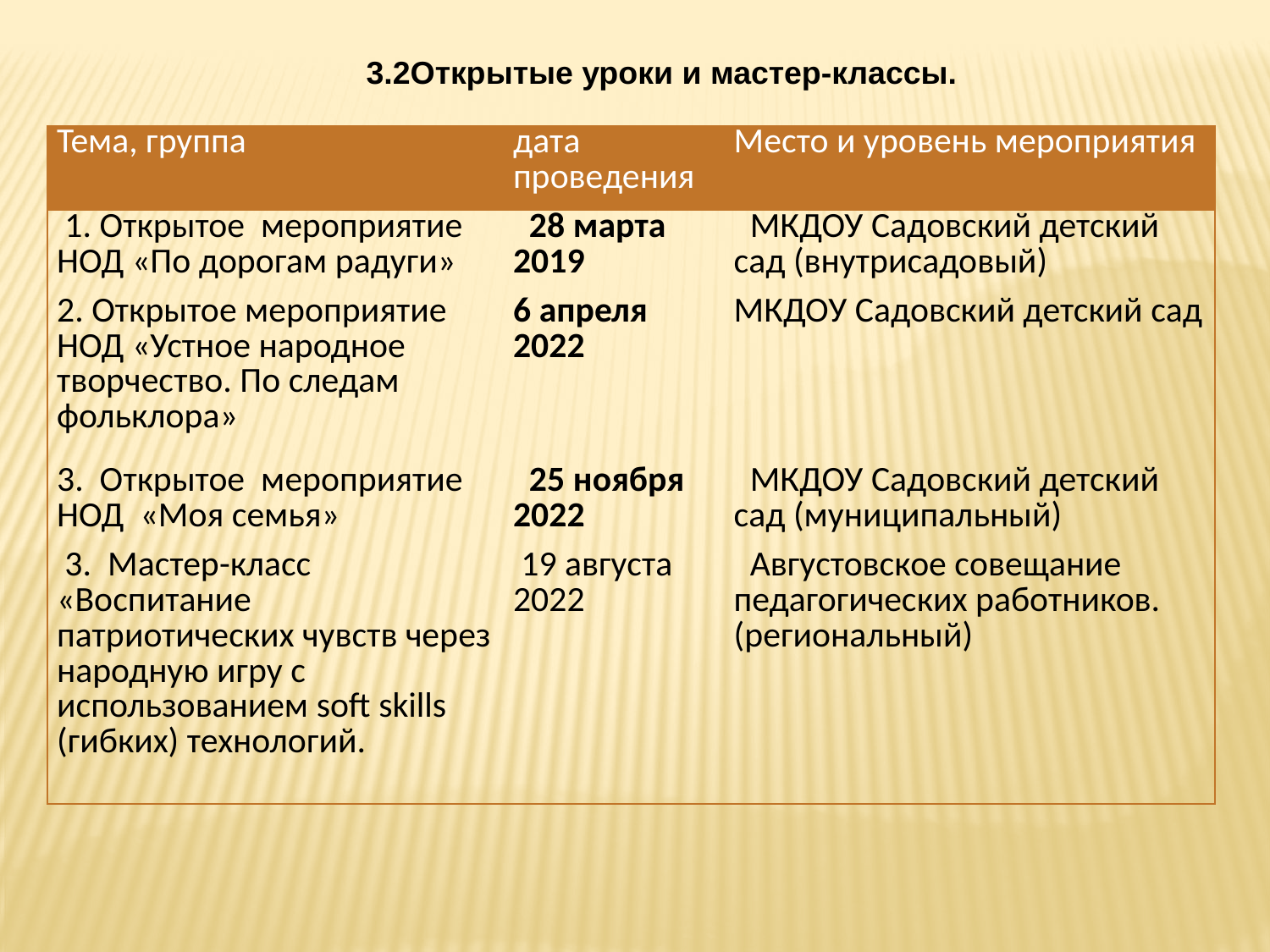

3.2Открытые уроки и мастер-классы.
| Тема, группа | дата проведения | Место и уровень мероприятия |
| --- | --- | --- |
| 1. Открытое мероприятие НОД «По дорогам радуги» | 28 марта 2019 | МКДОУ Садовский детский сад (внутрисадовый) |
| 2. Открытое мероприятие НОД «Устное народное творчество. По следам фольклора» | 6 апреля 2022 | МКДОУ Садовский детский сад |
| 3. Открытое мероприятие НОД «Моя семья» | 25 ноября 2022 | МКДОУ Садовский детский сад (муниципальный) |
| 3. Мастер-класс «Воспитание патриотических чувств через народную игру с использованием soft skills (гибких) технологий. | 19 августа 2022 | Августовское совещание педагогических работников. (региональный) |